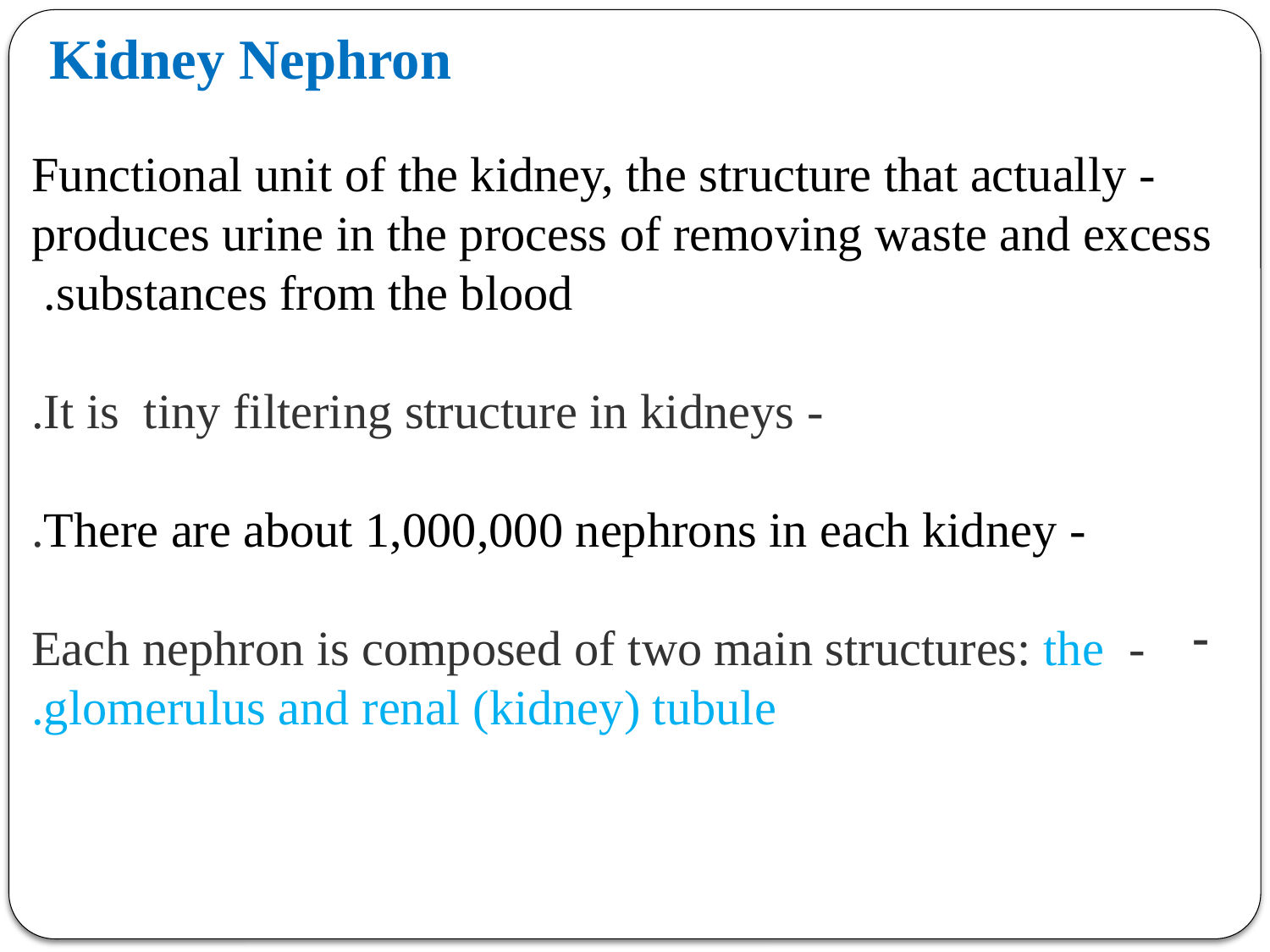

Kidney Nephron
 - Functional unit of the kidney, the structure that actually produces urine in the process of removing waste and excess substances from the blood.

- It is  tiny filtering structure in kidneys.

- There are about 1,000,000 nephrons in each kidney.
- Each nephron is composed of two main structures: the  glomerulus and renal (kidney) tubule.